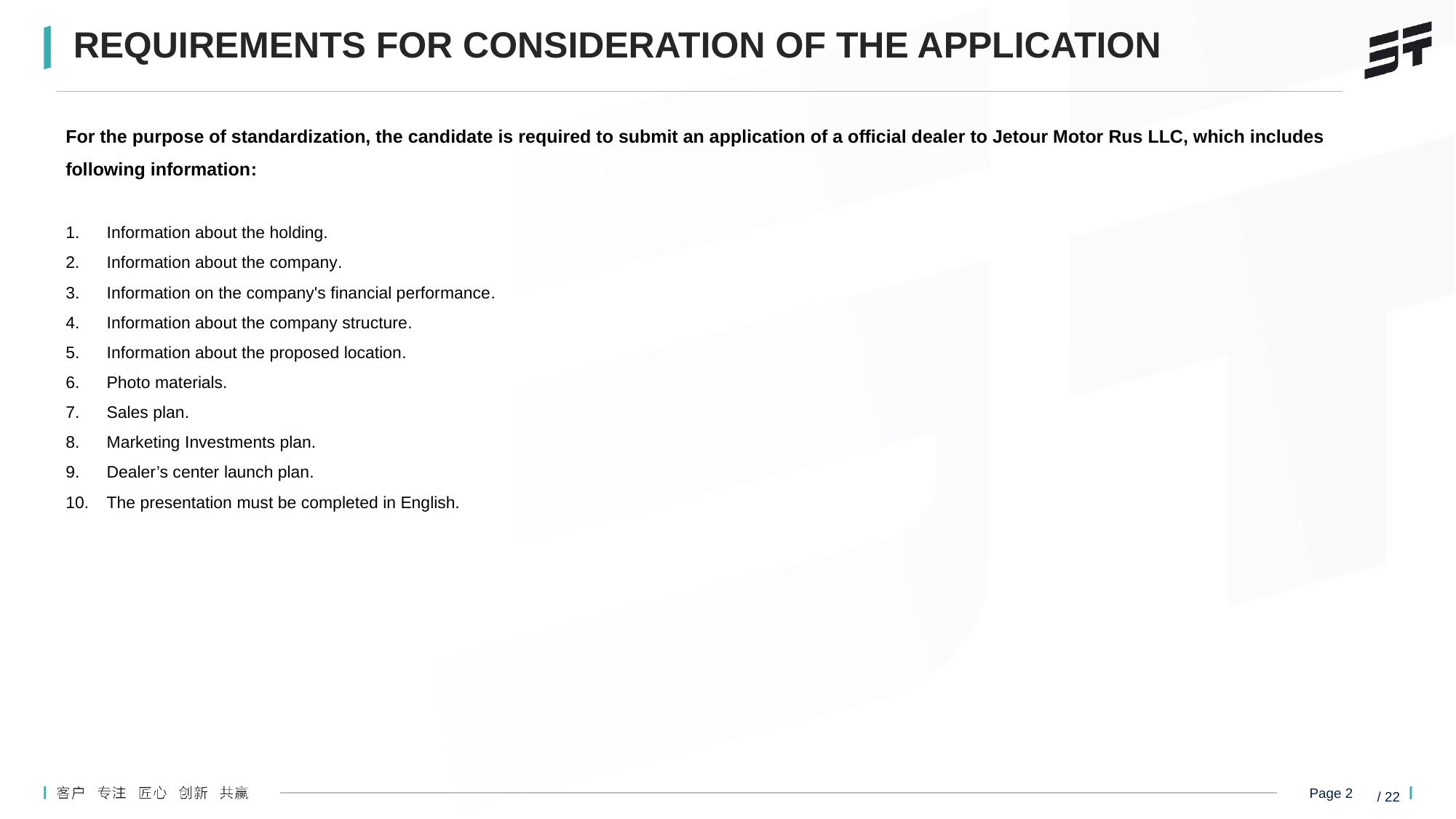

REQUIREMENTS FOR CONSIDERATION OF THE APPLICATION
For the purpose of standardization, the candidate is required to submit an application of a official dealer to Jetour Motor Rus LLC, which includes following information:

Information about the holding.
Information about the company.
Information on the company's financial performance.
Information about the company structure.
Information about the proposed location.
Photo materials.
Sales plan.
Marketing Investments plan.
Dealer’s center launch plan.
The presentation must be completed in English.